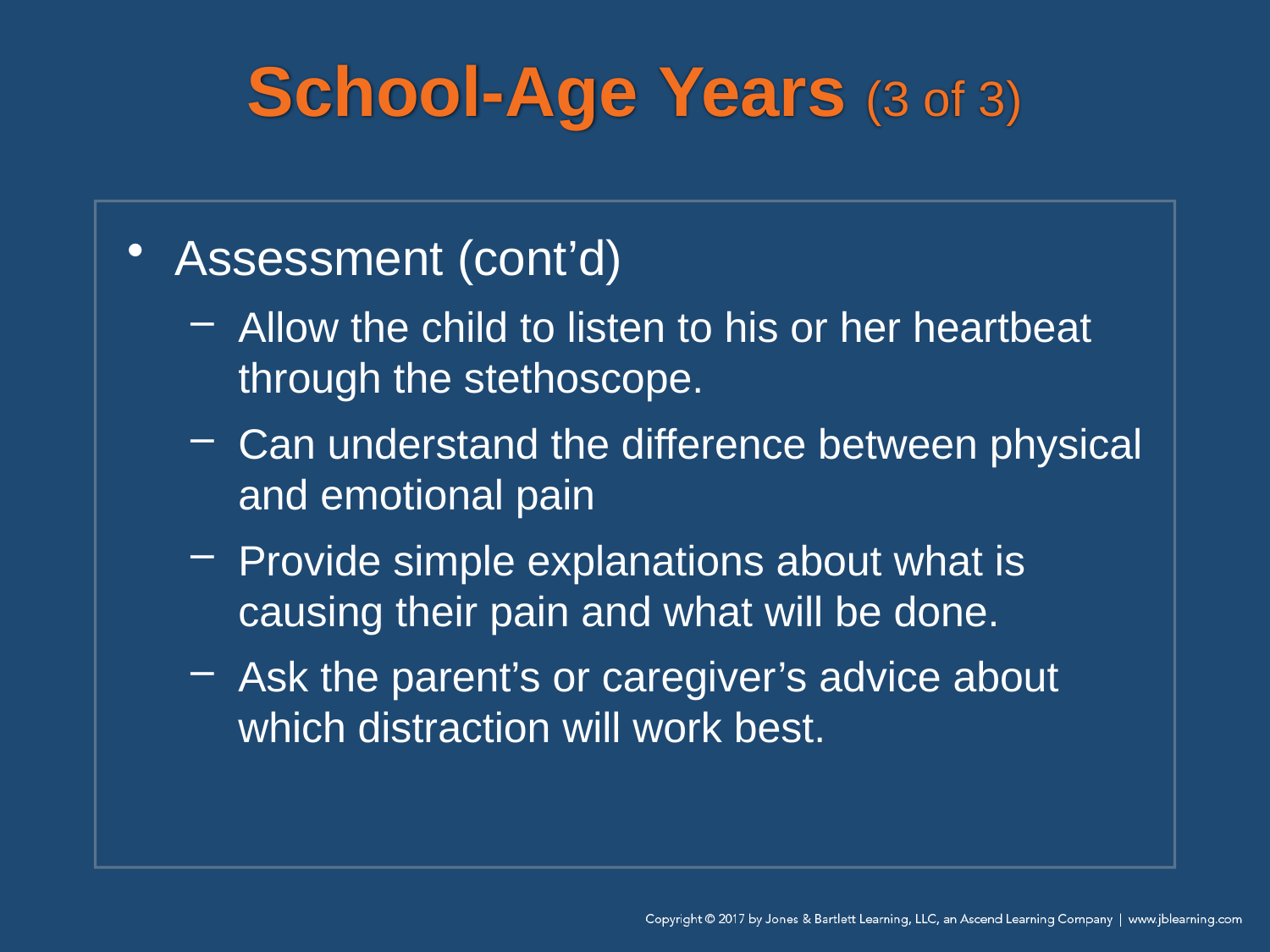

# School-Age Years (3 of 3)
Assessment (cont’d)
Allow the child to listen to his or her heartbeat through the stethoscope.
Can understand the difference between physical and emotional pain
Provide simple explanations about what is causing their pain and what will be done.
Ask the parent’s or caregiver’s advice about which distraction will work best.